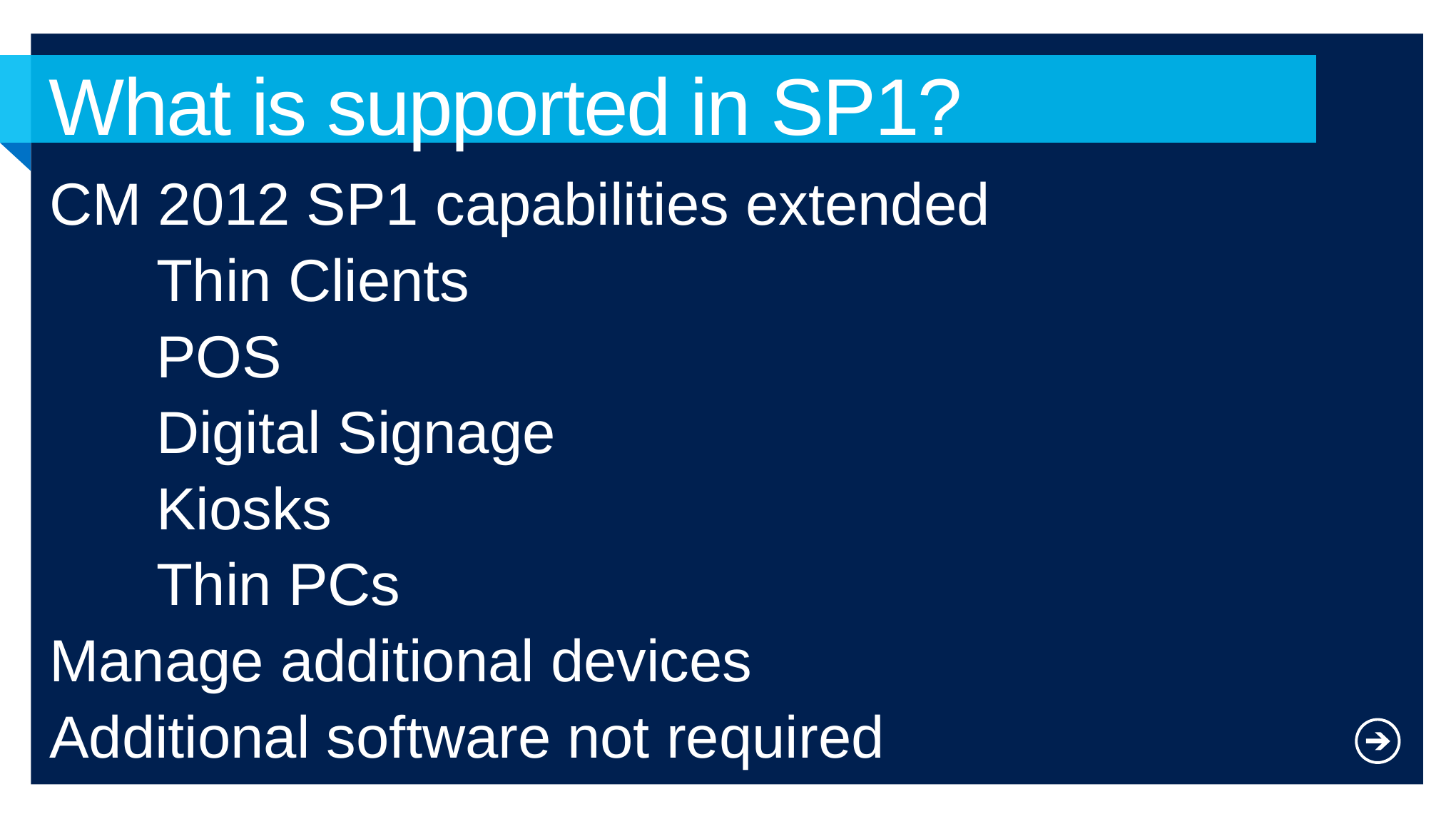

# What is supported in SP1?
CM 2012 SP1 capabilities extended
	Thin Clients
	POS
	Digital Signage
	Kiosks
	Thin PCs
Manage additional devices
Additional software not required